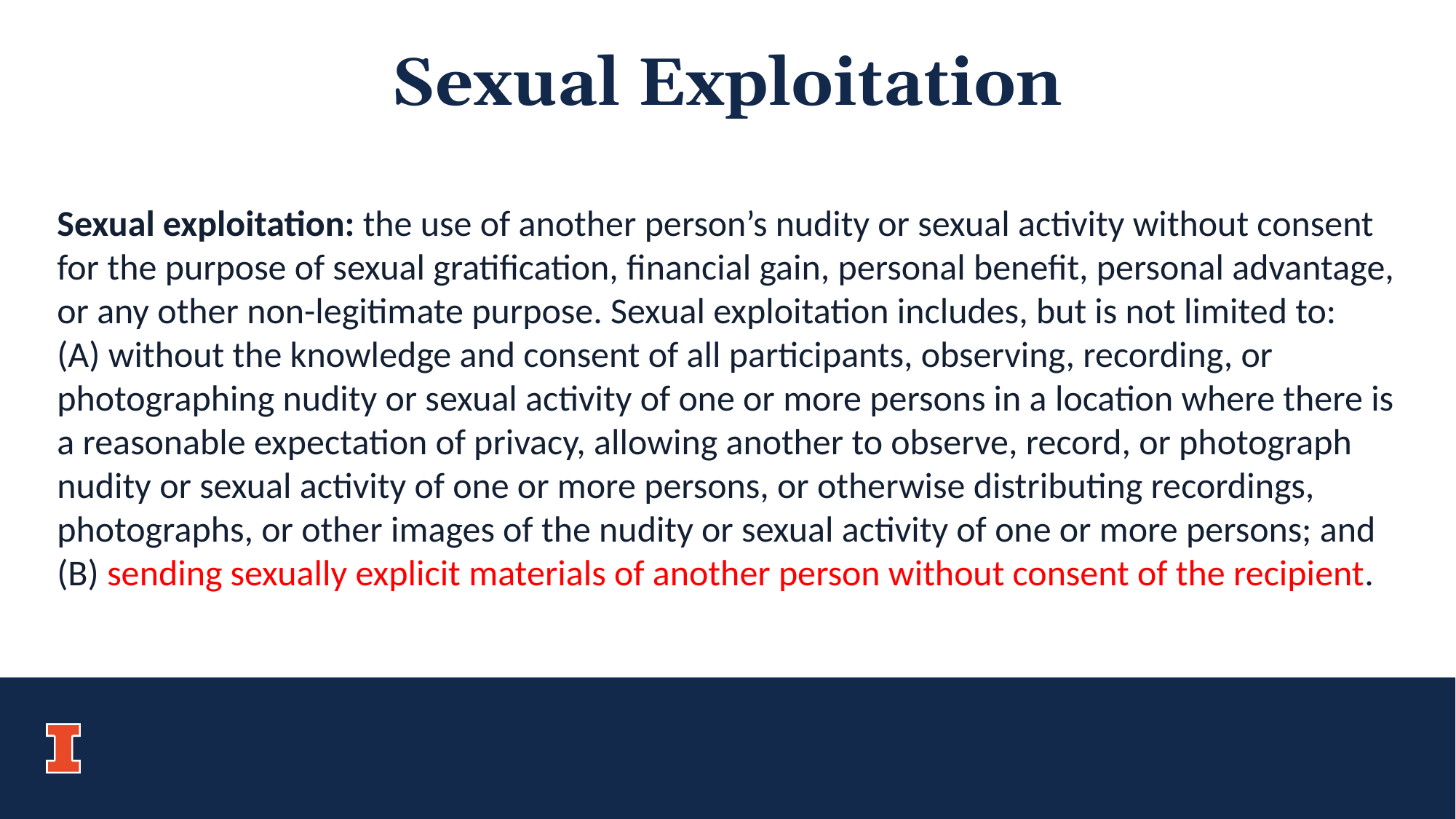

Sexual Exploitation
Sexual exploitation: the use of another person’s nudity or sexual activity without consent for the purpose of sexual gratification, financial gain, personal benefit, personal advantage, or any other non-legitimate purpose. Sexual exploitation includes, but is not limited to: 
(A) without the knowledge and consent of all participants, observing, recording, or photographing nudity or sexual activity of one or more persons in a location where there is a reasonable expectation of privacy, allowing another to observe, record, or photograph nudity or sexual activity of one or more persons, or otherwise distributing recordings, photographs, or other images of the nudity or sexual activity of one or more persons; and 
(B) sending sexually explicit materials of another person without consent of the recipient.